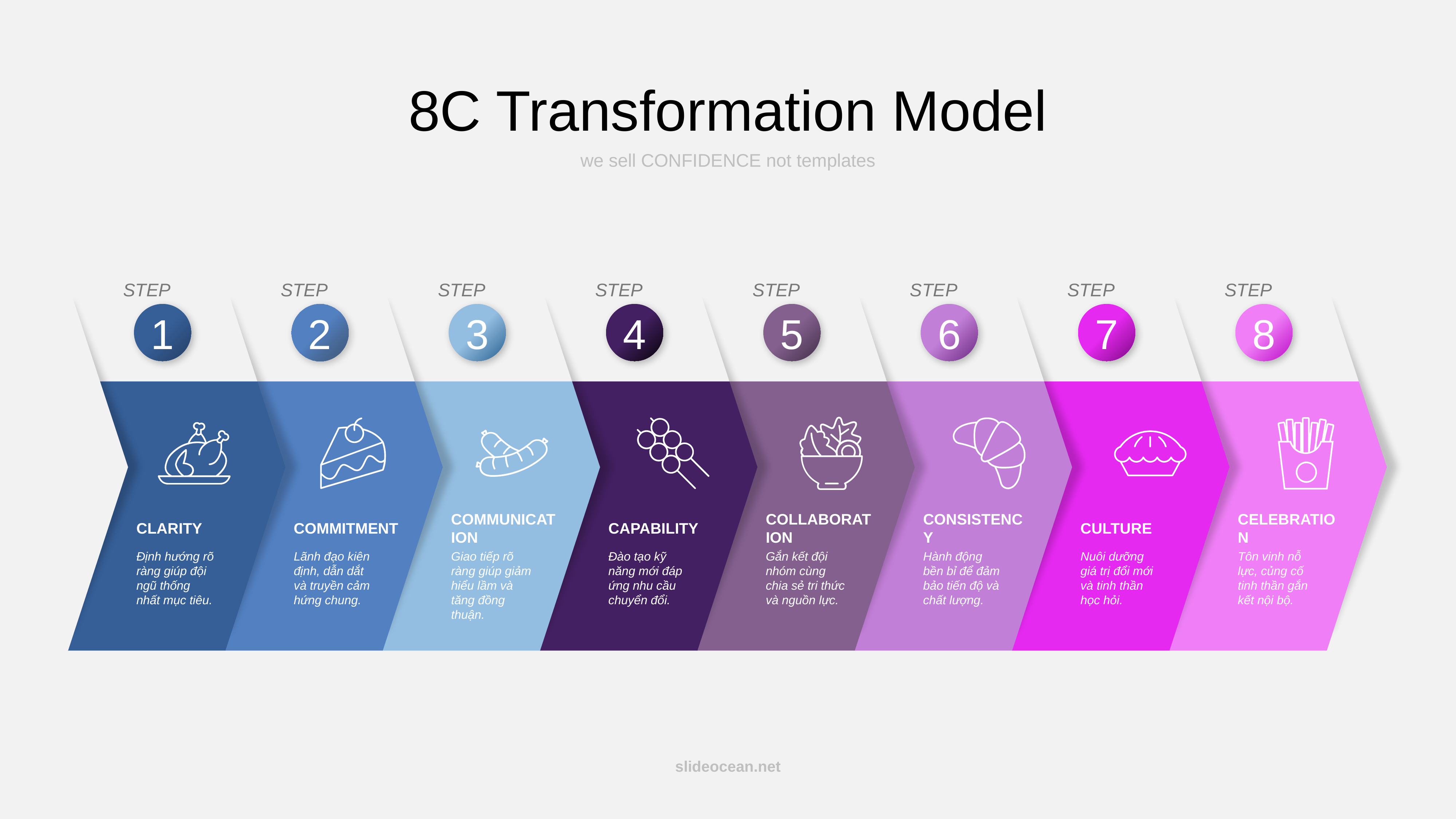

8C Transformation Model
we sell CONFIDENCE not templates
STEP
STEP
STEP
STEP
STEP
STEP
STEP
STEP

1
2
3
4
5
6
7
8

CLARITY
COMMITMENT
COMMUNICATION
CAPABILITY
COLLABORATION
CONSISTENCY
CULTURE
CELEBRATION
Định hướng rõ ràng giúp đội ngũ thống nhất mục tiêu.
Lãnh đạo kiên định, dẫn dắt và truyền cảm hứng chung.
Giao tiếp rõ ràng giúp giảm hiểu lầm và tăng đồng thuận.
Đào tạo kỹ năng mới đáp ứng nhu cầu chuyển đổi.
Gắn kết đội nhóm cùng chia sẻ tri thức và nguồn lực.
Hành động bền bỉ để đảm bảo tiến độ và chất lượng.
Nuôi dưỡng giá trị đổi mới và tinh thần học hỏi.
Tôn vinh nỗ lực, củng cố tinh thần gắn kết nội bộ.
slideocean.net